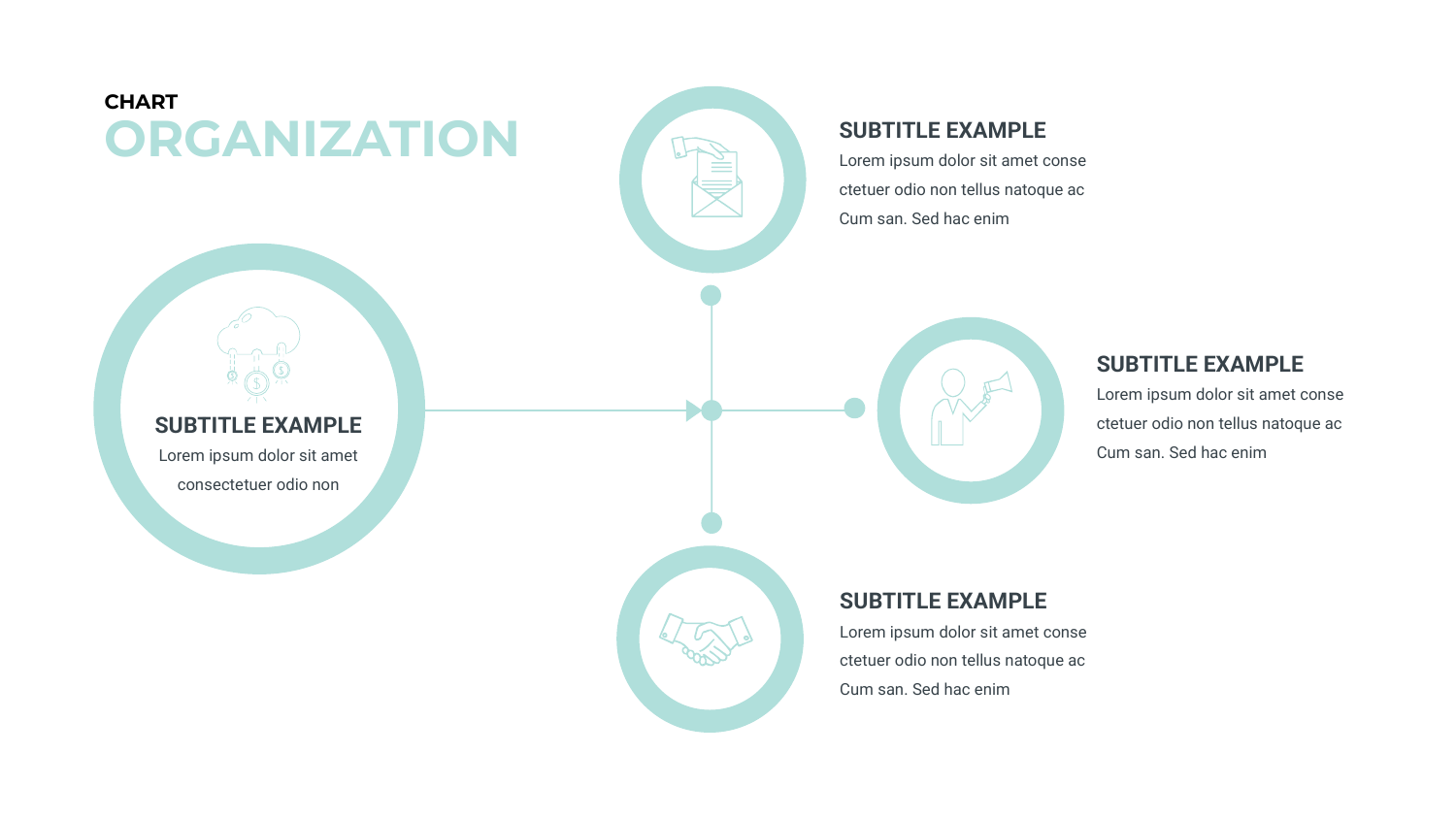

CHART
ORGANIZATION

SUBTITLE EXAMPLE
Lorem ipsum dolor sit amet conse
ctetuer odio non tellus natoque ac
Cum san. Sed hac enim

SUBTITLE EXAMPLE

Lorem ipsum dolor sit amet conse
ctetuer odio non tellus natoque ac
Cum san. Sed hac enim

SUBTITLE EXAMPLE

Lorem ipsum dolor sit amet
consectetuer odio non

SUBTITLE EXAMPLE
Lorem ipsum dolor sit amet conse
ctetuer odio non tellus natoque ac
Cum san. Sed hac enim